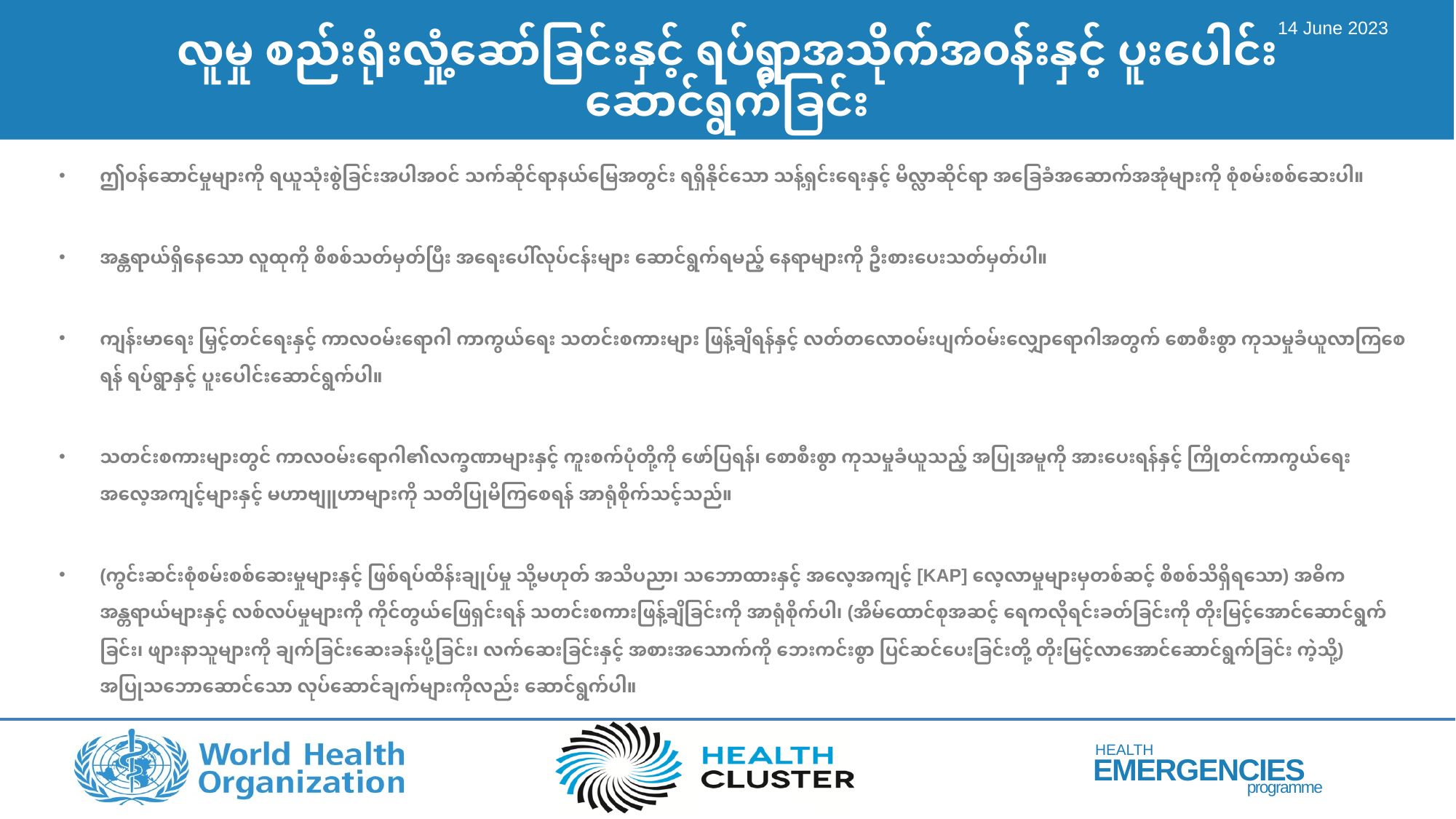

# လူမှု စည်းရုံးလှုံ့ဆော်ခြင်းနှင့် ရပ်ရွာအသိုက်အ၀န်းနှင့် ပူးပေါင်းဆောင်ရွက်ခြင်း
14 June 2023
ဤဝန်ဆောင်မှုများကို ရယူသုံးစွဲခြင်းအပါအဝင် သက်ဆိုင်ရာနယ်မြေအတွင်း ရရှိနိုင်သော သန့်ရှင်းရေးနှင့် မိလ္လာဆိုင်ရာ အခြေခံအဆောက်အအုံများကို စုံစမ်းစစ်ဆေးပါ။

အန္တရာယ်ရှိနေသော လူထုကို စိစစ်သတ်မှတ်ပြီး အရေးပေါ်လုပ်ငန်းများ ဆောင်ရွက်ရမည့် နေရာများကို ဦးစားပေးသတ်မှတ်ပါ။

ကျန်းမာရေး မြှင့်တင်ရေးနှင့် ကာလဝမ်းရောဂါ ကာကွယ်ရေး သတင်းစကားများ ဖြန့်ချိရန်နှင့် လတ်တလောဝမ်းပျက်ဝမ်းလျှောရောဂါအတွက် စောစီးစွာ ကုသမှုခံယူလာကြစေရန် ရပ်ရွာနှင့် ပူးပေါင်းဆောင်ရွက်ပါ။

သတင်းစကားများတွင် ကာလဝမ်းရောဂါ၏လက္ခဏာများနှင့် ကူးစက်ပုံတို့ကို ဖော်ပြရန်၊ စောစီးစွာ ကုသမှုခံယူသည့် အပြုအမူကို အားပေးရန်နှင့် ကြိုတင်ကာကွယ်ရေးအလေ့အကျင့်များနှင့် မဟာဗျူဟာများကို သတိပြုမိကြစေရန် အာရုံစိုက်သင့်သည်။

(ကွင်းဆင်းစုံစမ်းစစ်ဆေးမှုများနှင့် ဖြစ်ရပ်ထိန်းချုပ်မှု သို့မဟုတ် အသိပညာ၊ သဘောထားနှင့် အလေ့အကျင့် [KAP] လေ့လာမှုများမှတစ်ဆင့် စိစစ်သိရှိရသော) အဓိက အန္တရာယ်များနှင့် လစ်လပ်မှုများကို ကိုင်တွယ်ဖြေရှင်းရန် သတင်းစကားဖြန့်ချိခြင်းကို အာရုံစိုက်ပါ၊ (အိမ်ထောင်စုအဆင့် ရေကလိုရင်းခတ်ခြင်းကို တိုးမြင့်အောင်ဆောင်ရွက်ခြင်း၊ ဖျားနာသူများကို ချက်ခြင်းဆေးခန်းပို့ခြင်း၊ လက်ဆေးခြင်းနှင့် အစားအသောက်ကို ဘေးကင်းစွာ ပြင်ဆင်ပေးခြင်းတို့ တိုးမြင့်လာအောင်ဆောင်ရွက်ခြင်း ကဲ့သို့) အပြုသဘောဆောင်သော လုပ်ဆောင်ချက်များကိုလည်း ဆောင်ရွက်ပါ။